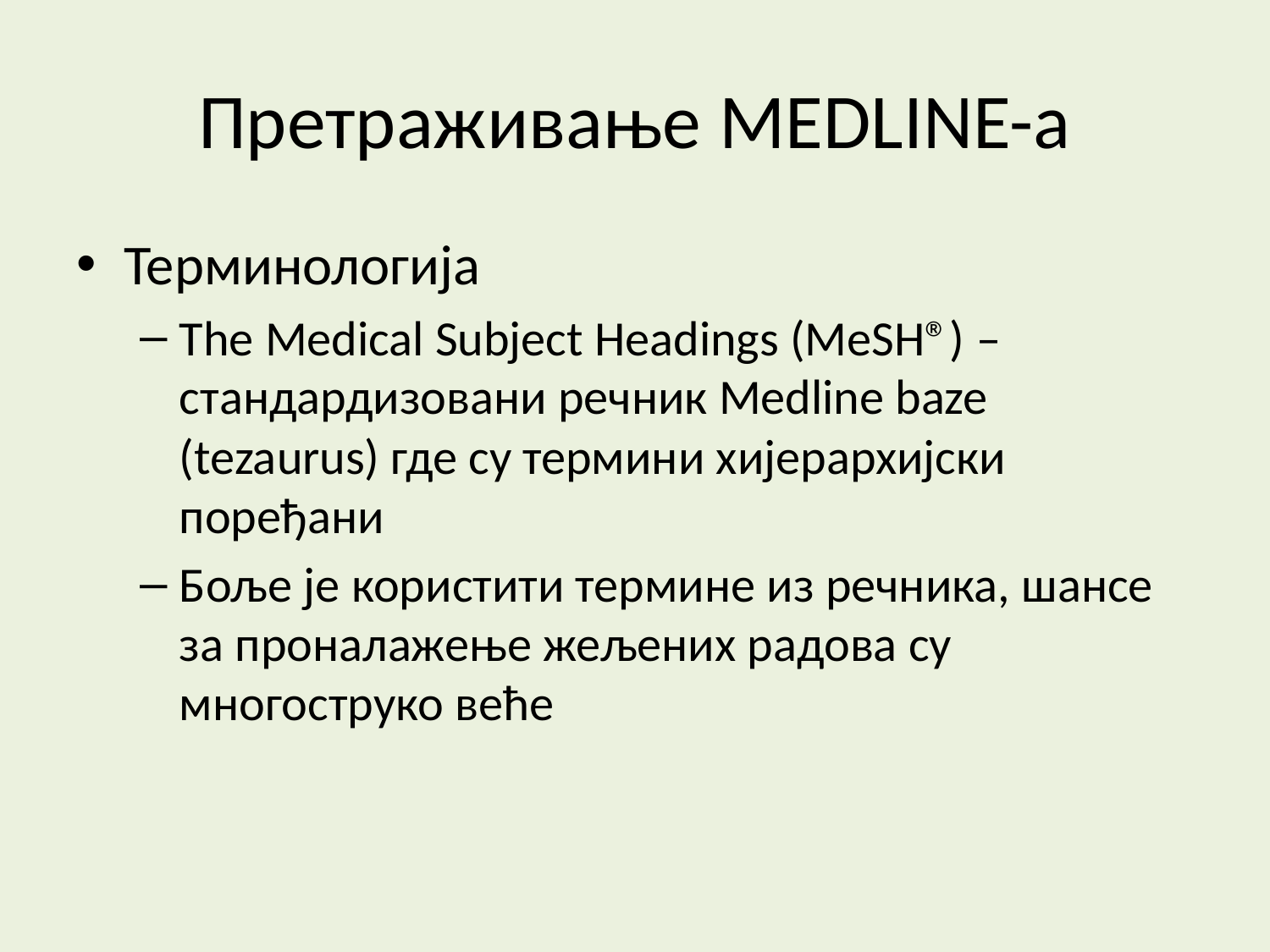

# Претраживање MEDLINE-a
Терминологија
The Medical Subject Headings (MeSH®) – стандардизовани речник Medline baze (tezaurus) где су термини хијерархијски поређани
Боље је користити термине из речника, шансе за проналажење жељених радова су многоструко веће